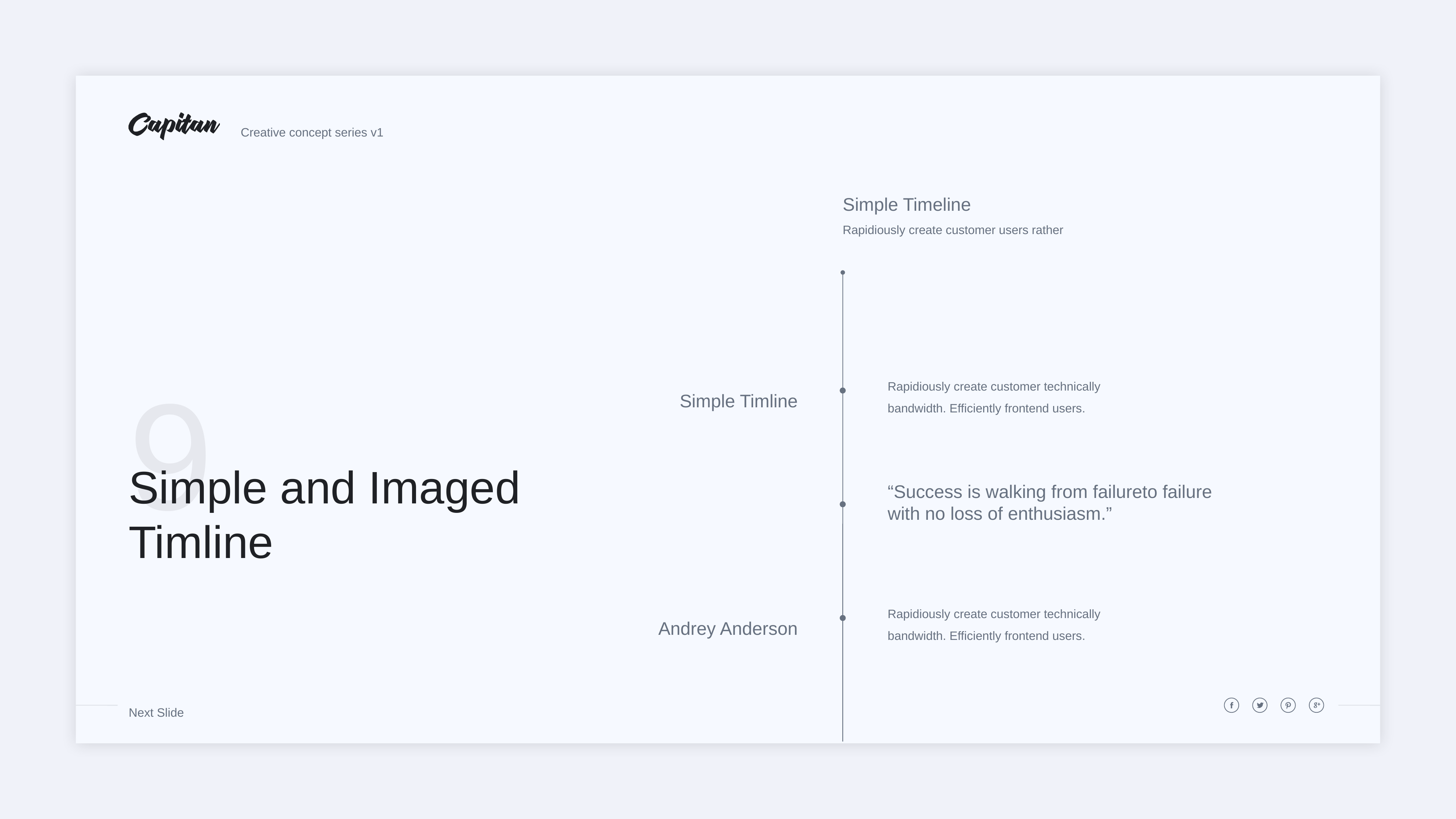

Simple Timeline
Rapidiously create customer users rather

9
Rapidiously create customer technically
bandwidth. Efficiently frontend users.
Simple Timline

Simple and Imaged
Timline
“Success is walking from failureto failure
with no loss of enthusiasm.”

Rapidiously create customer technically
bandwidth. Efficiently frontend users.
Andrey Anderson